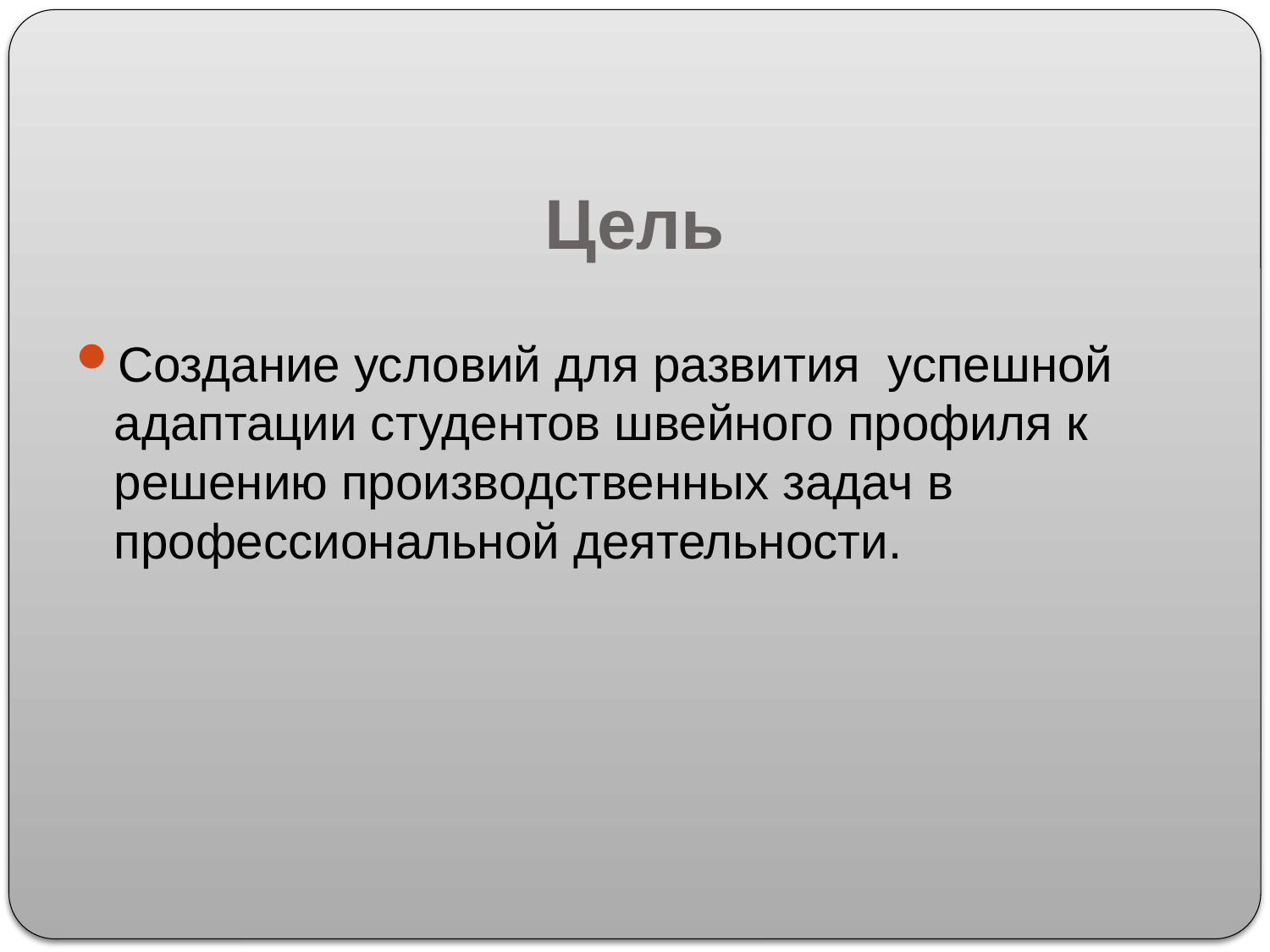

# Цель
Создание условий для развития  успешной адаптации студентов швейного профиля к решению производственных задач в профессиональной деятельности.